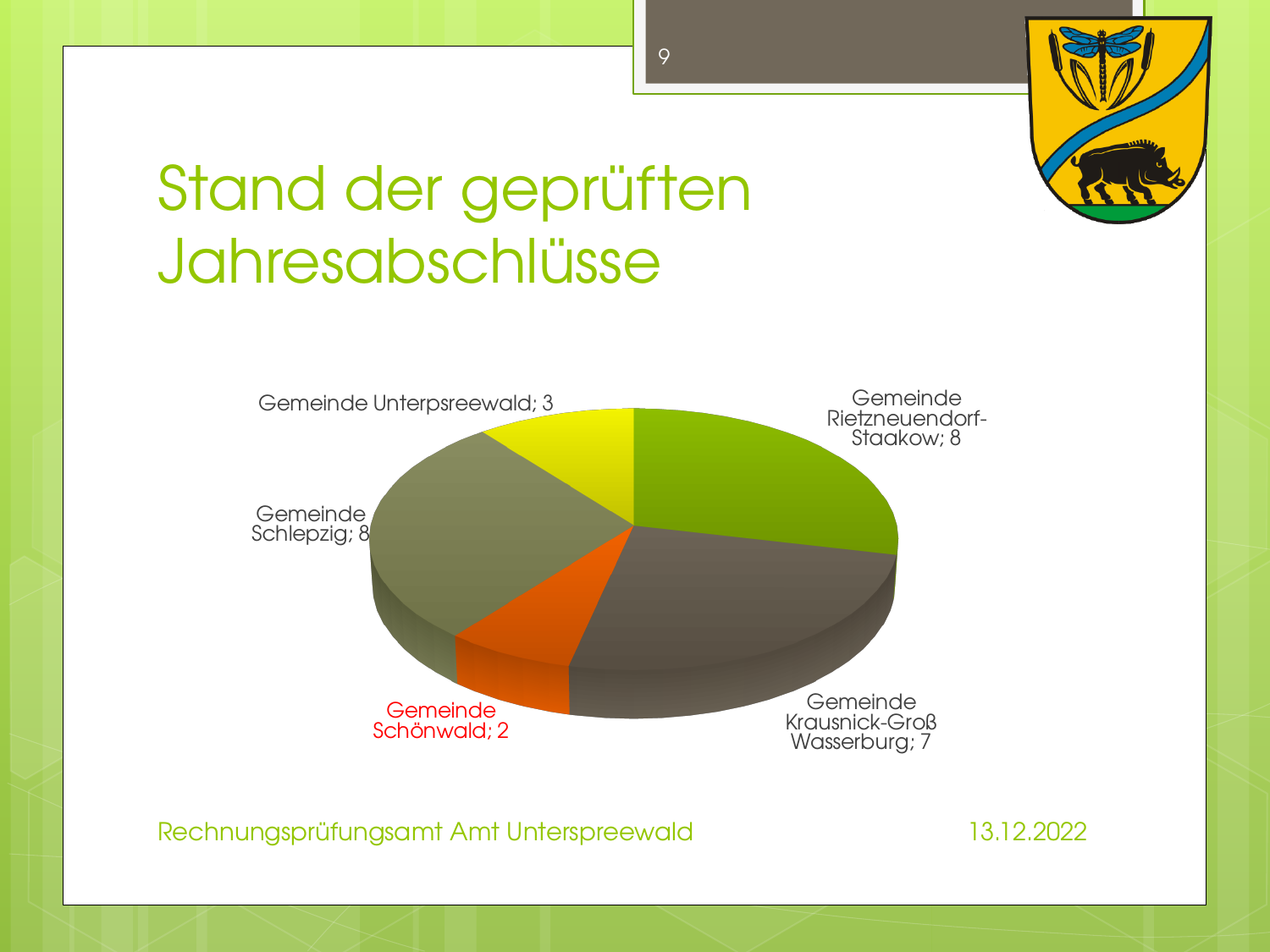

9

# Stand der geprüften Jahresabschlüsse

[unsupported chart]

Rechnungsprüfungsamt Amt Unterspreewald 	   	       13.12.2022